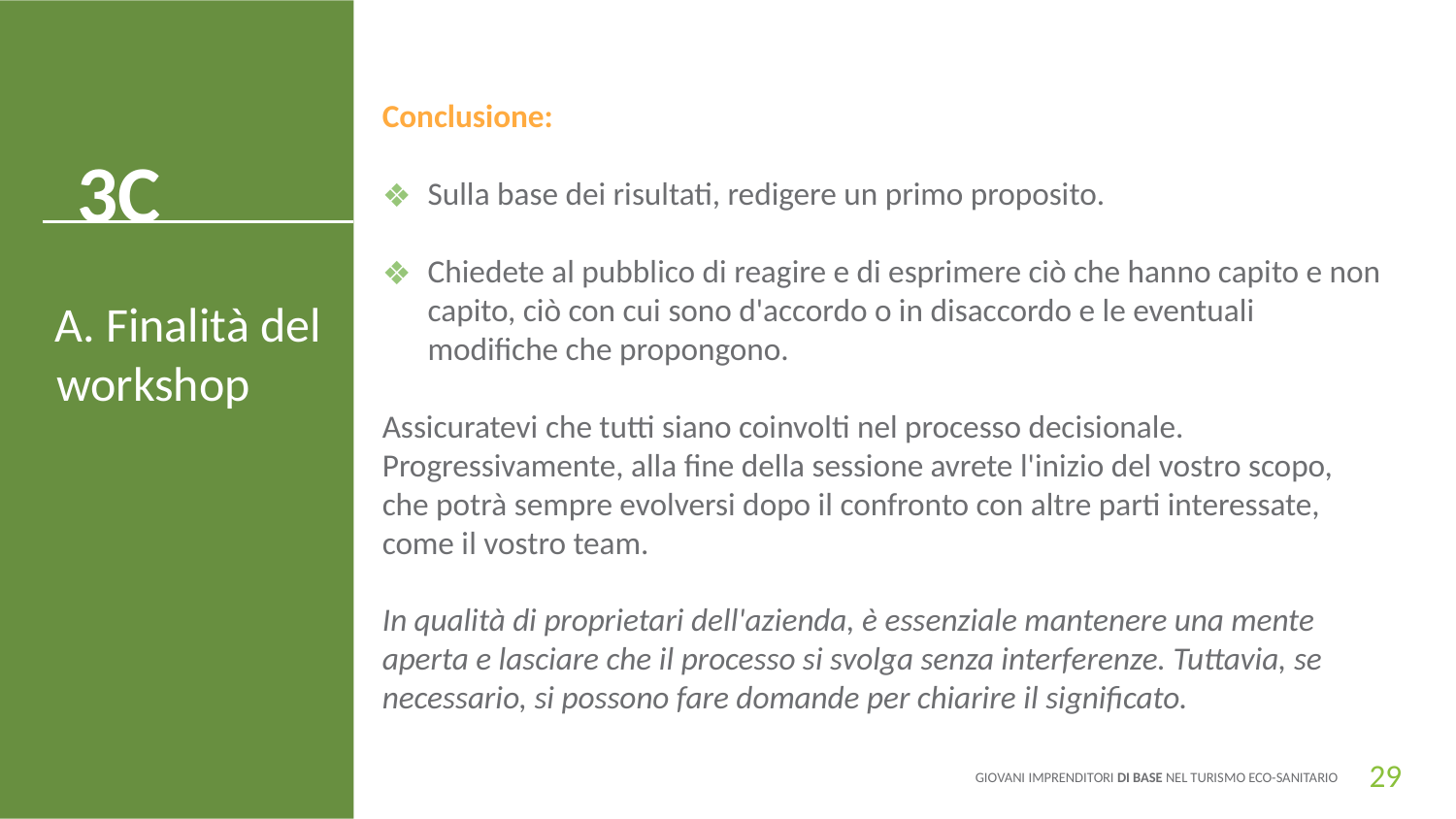

Conclusione:

Sulla base dei risultati, redigere un primo proposito.

Chiedete al pubblico di reagire e di esprimere ciò che hanno capito e non capito, ciò con cui sono d'accordo o in disaccordo e le eventuali modifiche che propongono.

Assicuratevi che tutti siano coinvolti nel processo decisionale. Progressivamente, alla fine della sessione avrete l'inizio del vostro scopo, che potrà sempre evolversi dopo il confronto con altre parti interessate, come il vostro team.

In qualità di proprietari dell'azienda, è essenziale mantenere una mente aperta e lasciare che il processo si svolga senza interferenze. Tuttavia, se necessario, si possono fare domande per chiarire il significato.

3C
A. Finalità del workshop

29